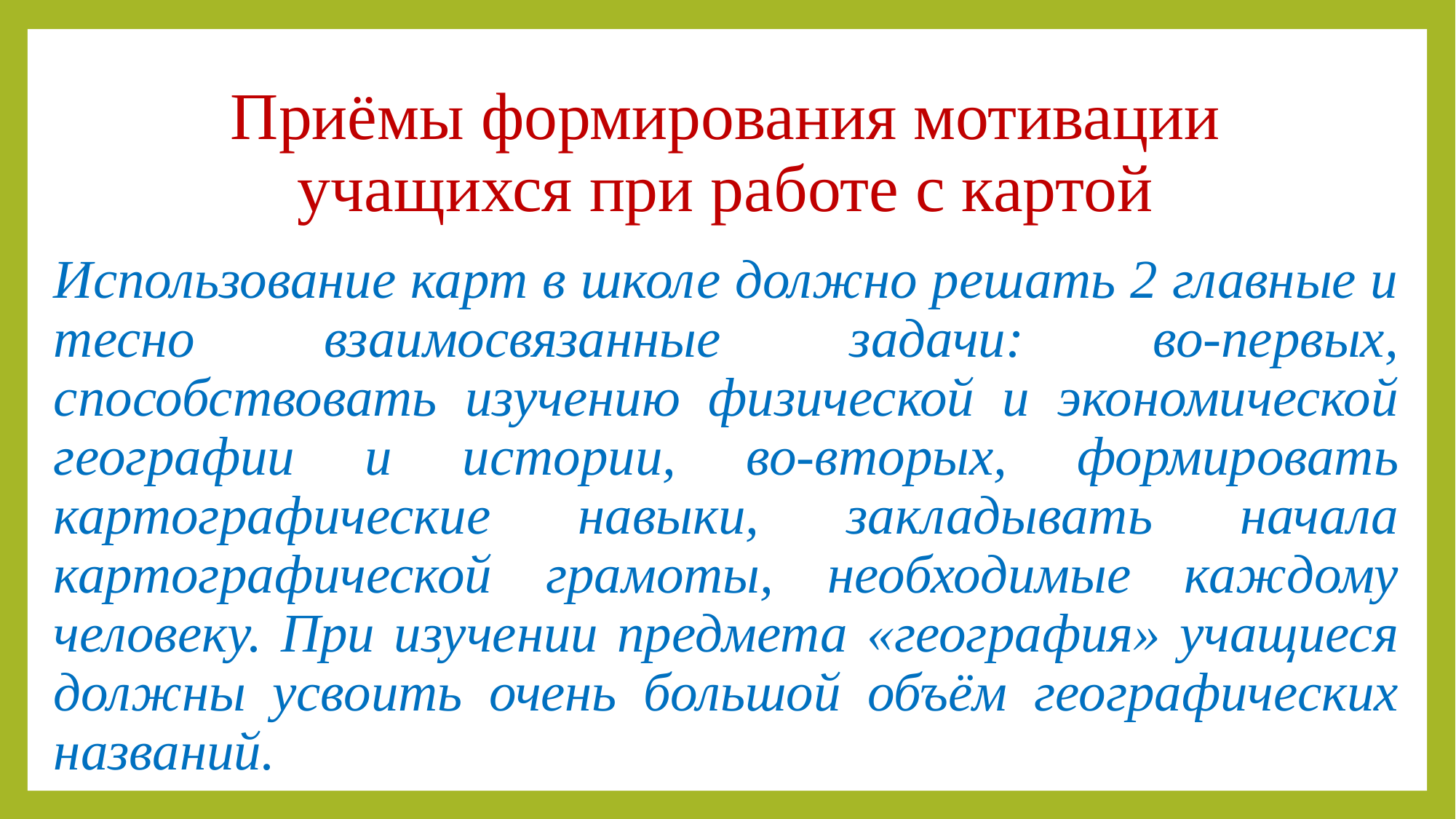

# Приёмы формирования мотивации учащихся при работе с картой
Использование карт в школе должно решать 2 главные и тесно взаимосвязанные задачи: во-первых, способствовать изучению физической и экономической географии и истории, во-вторых, формировать картографические навыки, закладывать начала картографической грамоты, необходимые каждому человеку. При изучении предмета «география» учащиеся должны усвоить очень большой объём географических названий.